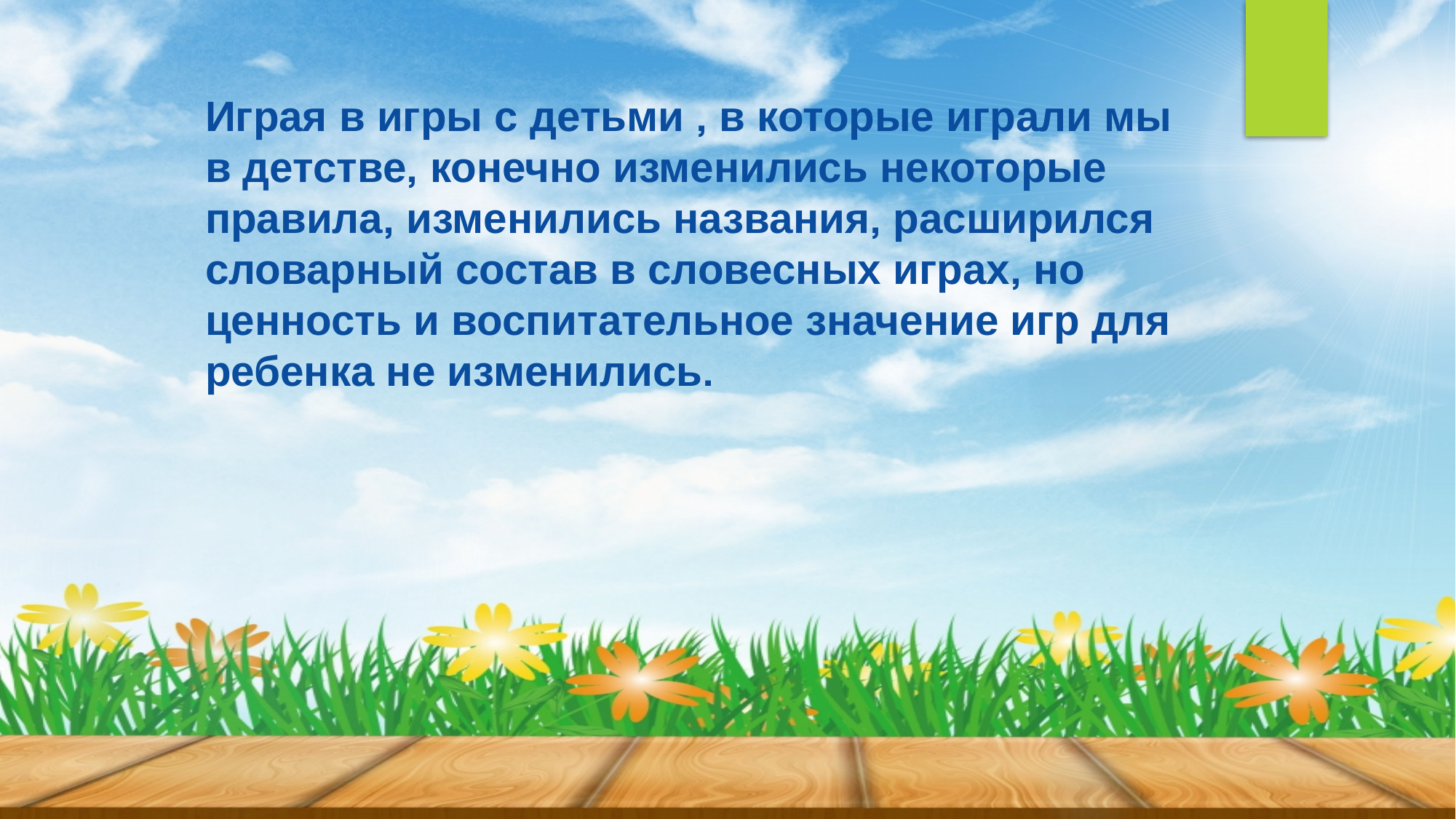

Играя в игры с детьми , в которые играли мы в детстве, конечно изменились некоторые правила, изменились названия, расширился словарный состав в словесных играх, но ценность и воспитательное значение игр для ребенка не изменились.